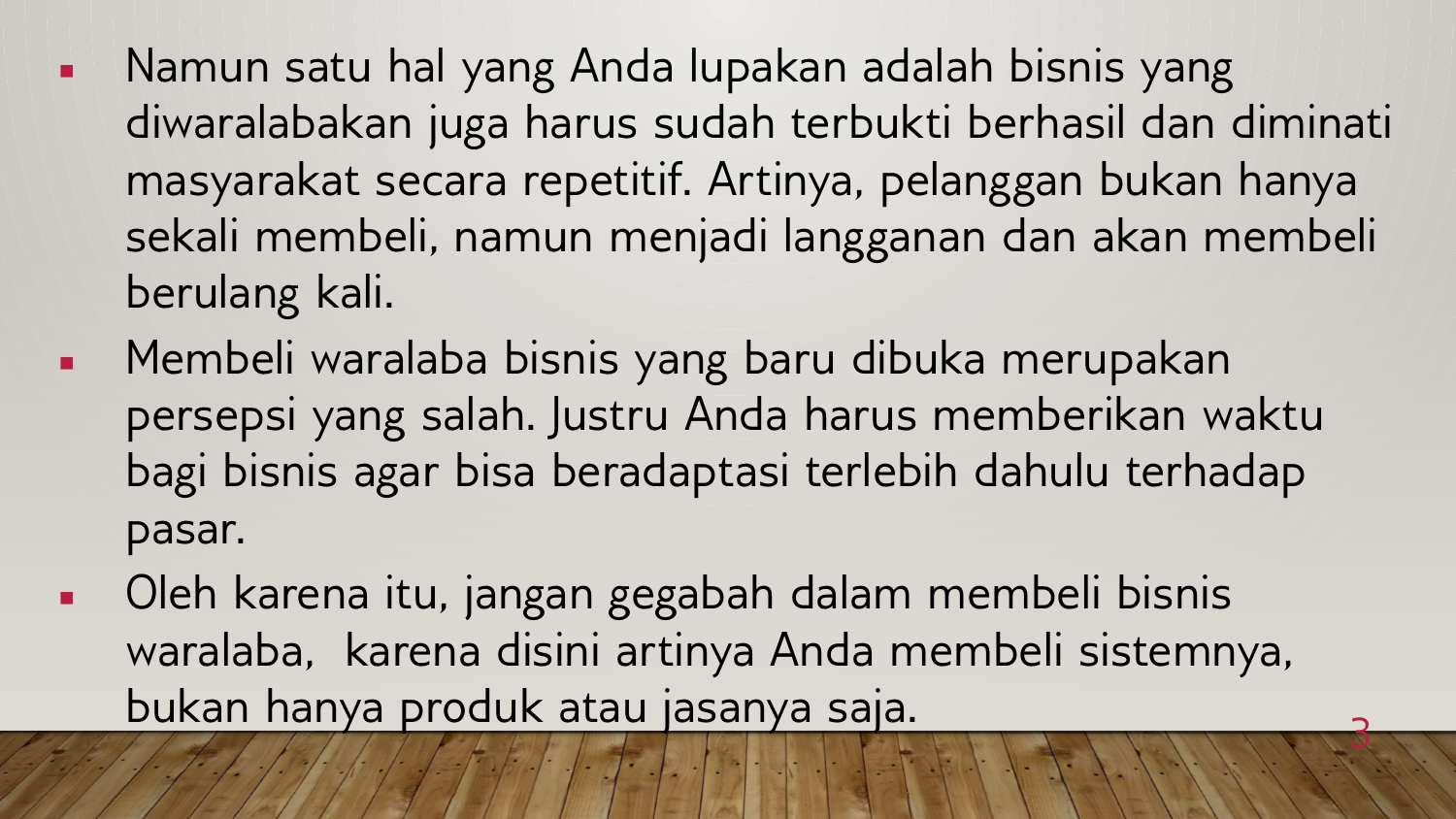

Namun satu hal yang Anda lupakan adalah bisnis yang diwaralabakan juga harus sudah terbukti berhasil dan diminati masyarakat secara repetitif. Artinya, pelanggan bukan hanya sekali membeli, namun menjadi langganan dan akan membeli berulang kali.
Membeli waralaba bisnis yang baru dibuka merupakan persepsi yang salah. Justru Anda harus memberikan waktu bagi bisnis agar bisa beradaptasi terlebih dahulu terhadap pasar.
Oleh karena itu, jangan gegabah dalam membeli bisnis waralaba,  karena disini artinya Anda membeli sistemnya, bukan hanya produk atau jasanya saja.

3